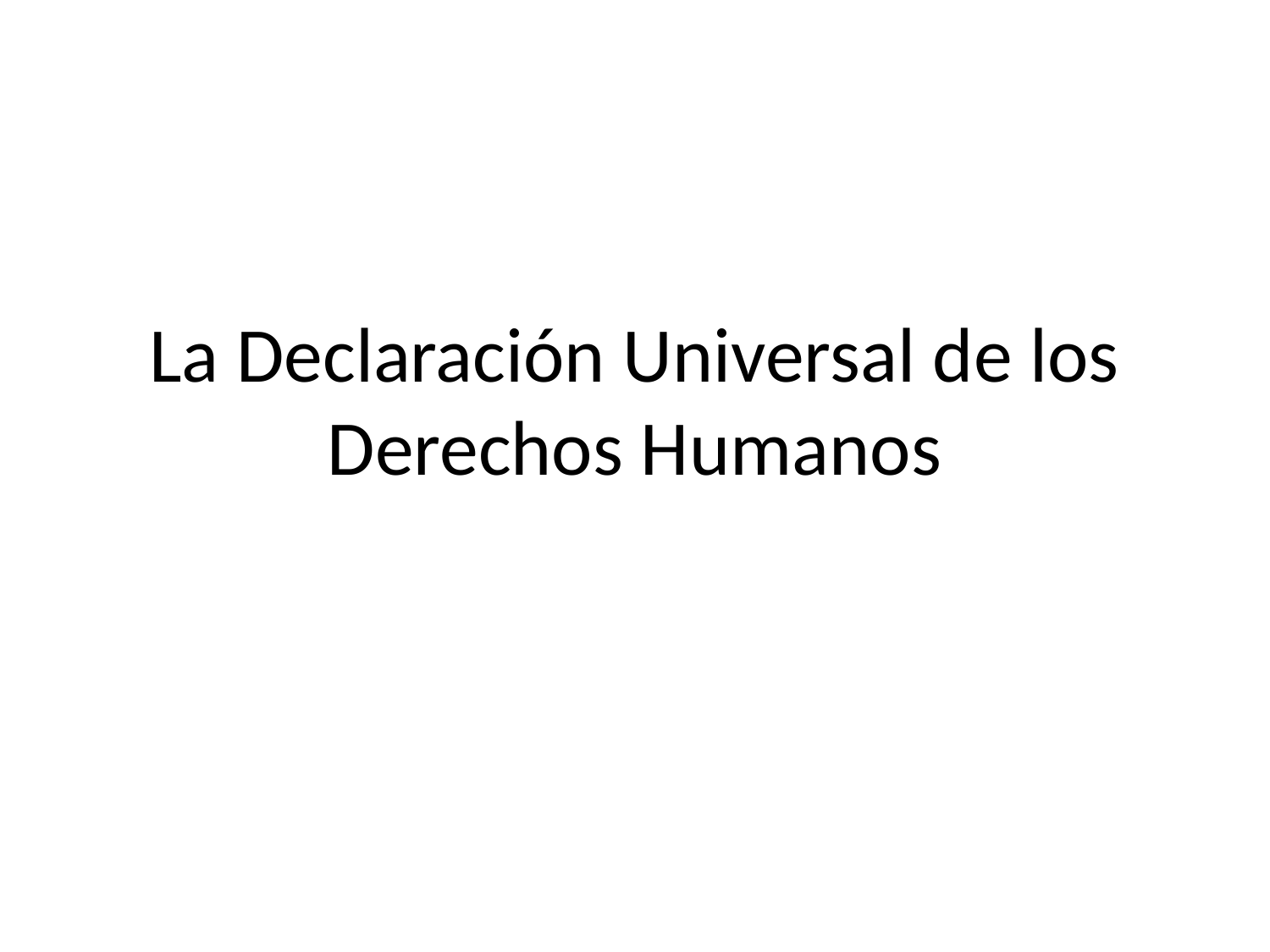

# La Declaración Universal de los Derechos Humanos